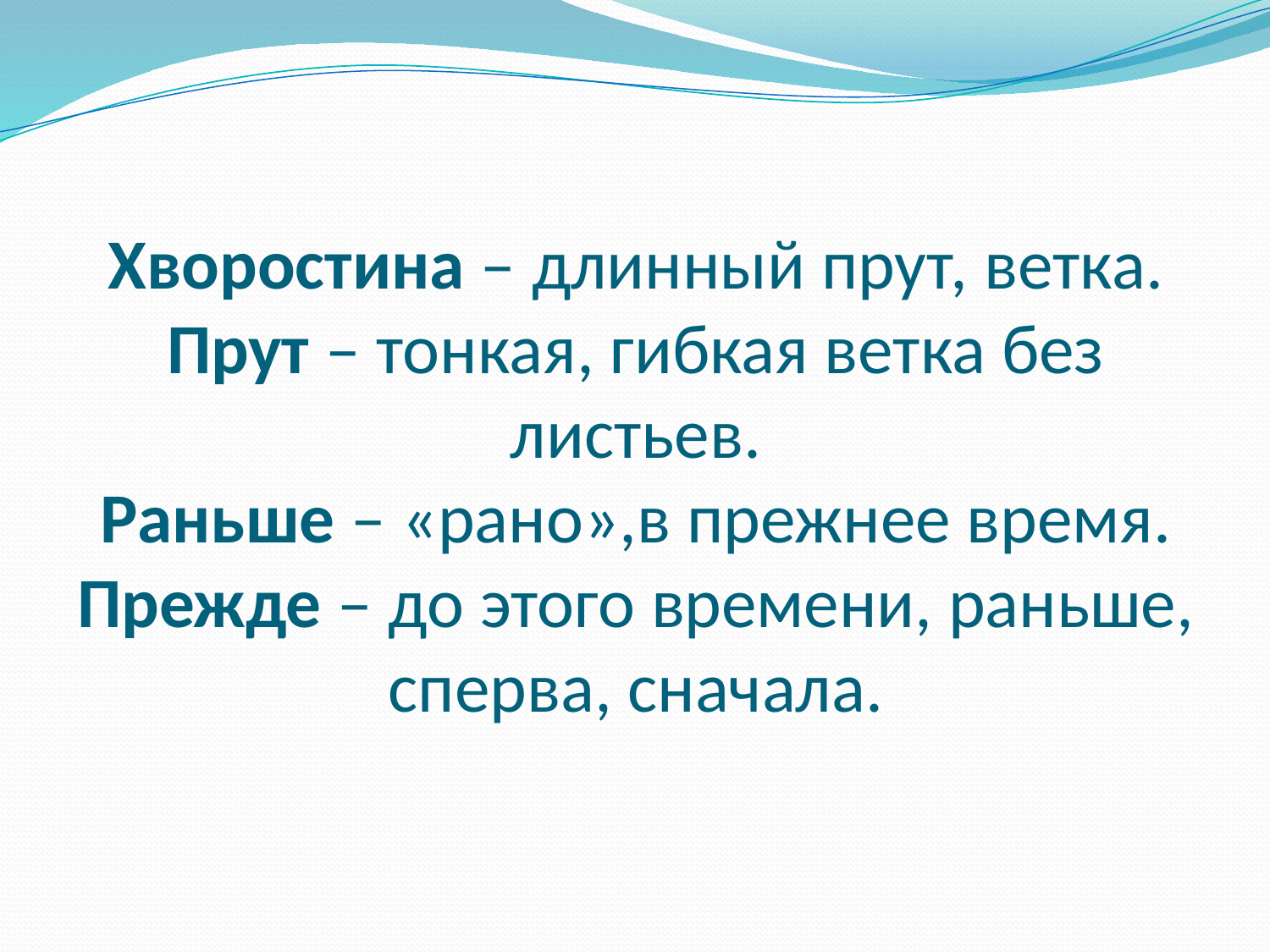

# Хворостина – длинный прут, ветка. Прут – тонкая, гибкая ветка без листьев. Раньше – «рано»,в прежнее время. Прежде – до этого времени, раньше, сперва, сначала.